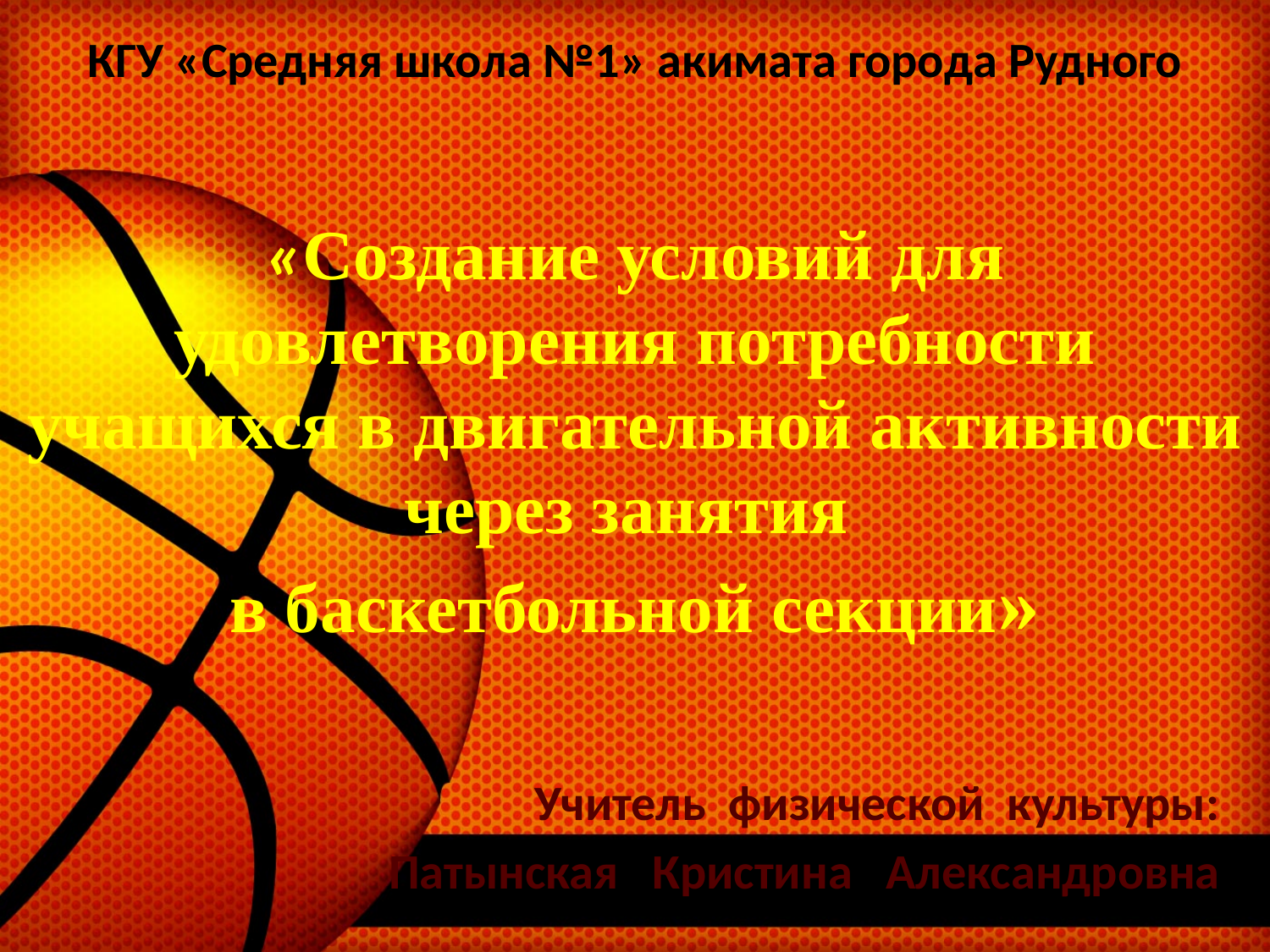

КГУ «Средняя школа №1» акимата города Рудного
# «Создание условий для удовлетворения потребности учащихся в двигательной активности через занятия в баскетбольной секции»
Учитель  физической  культуры:
Патынская   Кристина   Александровна